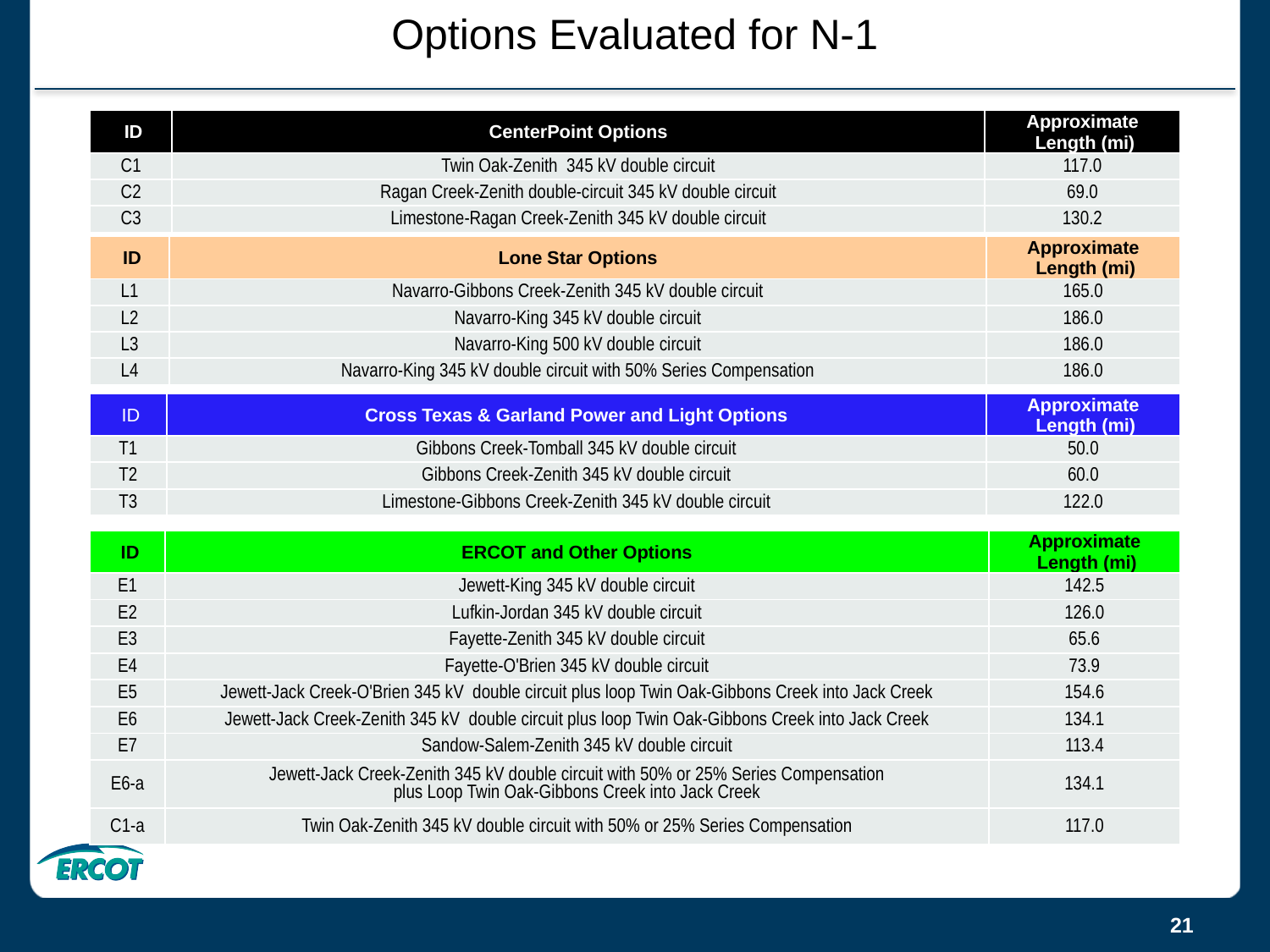

# Options Evaluated for N-1
| ID | CenterPoint Options | Approximate Length (mi) |
| --- | --- | --- |
| C1 | Twin Oak-Zenith 345 kV double circuit | 117.0 |
| C2 | Ragan Creek-Zenith double-circuit 345 kV double circuit | 69.0 |
| C3 | Limestone-Ragan Creek-Zenith 345 kV double circuit | 130.2 |
| ID | Lone Star Options | Approximate Length (mi) |
| --- | --- | --- |
| L1 | Navarro-Gibbons Creek-Zenith 345 kV double circuit | 165.0 |
| L2 | Navarro-King 345 kV double circuit | 186.0 |
| L3 | Navarro-King 500 kV double circuit | 186.0 |
| L4 | Navarro-King 345 kV double circuit with 50% Series Compensation | 186.0 |
| ID | Cross Texas & Garland Power and Light Options | Approximate Length (mi) |
| --- | --- | --- |
| T1 | Gibbons Creek-Tomball 345 kV double circuit | 50.0 |
| T2 | Gibbons Creek-Zenith 345 kV double circuit | 60.0 |
| T3 | Limestone-Gibbons Creek-Zenith 345 kV double circuit | 122.0 |
| ID | ERCOT and Other Options | Approximate Length (mi) |
| --- | --- | --- |
| E1 | Jewett-King 345 kV double circuit | 142.5 |
| E2 | Lufkin-Jordan 345 kV double circuit | 126.0 |
| E3 | Fayette-Zenith 345 kV double circuit | 65.6 |
| E4 | Fayette-O'Brien 345 kV double circuit | 73.9 |
| E5 | Jewett-Jack Creek-O'Brien 345 kV double circuit plus loop Twin Oak-Gibbons Creek into Jack Creek | 154.6 |
| E6 | Jewett-Jack Creek-Zenith 345 kV double circuit plus loop Twin Oak-Gibbons Creek into Jack Creek | 134.1 |
| E7 | Sandow-Salem-Zenith 345 kV double circuit | 113.4 |
| E6-a | Jewett-Jack Creek-Zenith 345 kV double circuit with 50% or 25% Series Compensation plus Loop Twin Oak-Gibbons Creek into Jack Creek | 134.1 |
| C1-a | Twin Oak-Zenith 345 kV double circuit with 50% or 25% Series Compensation | 117.0 |
21